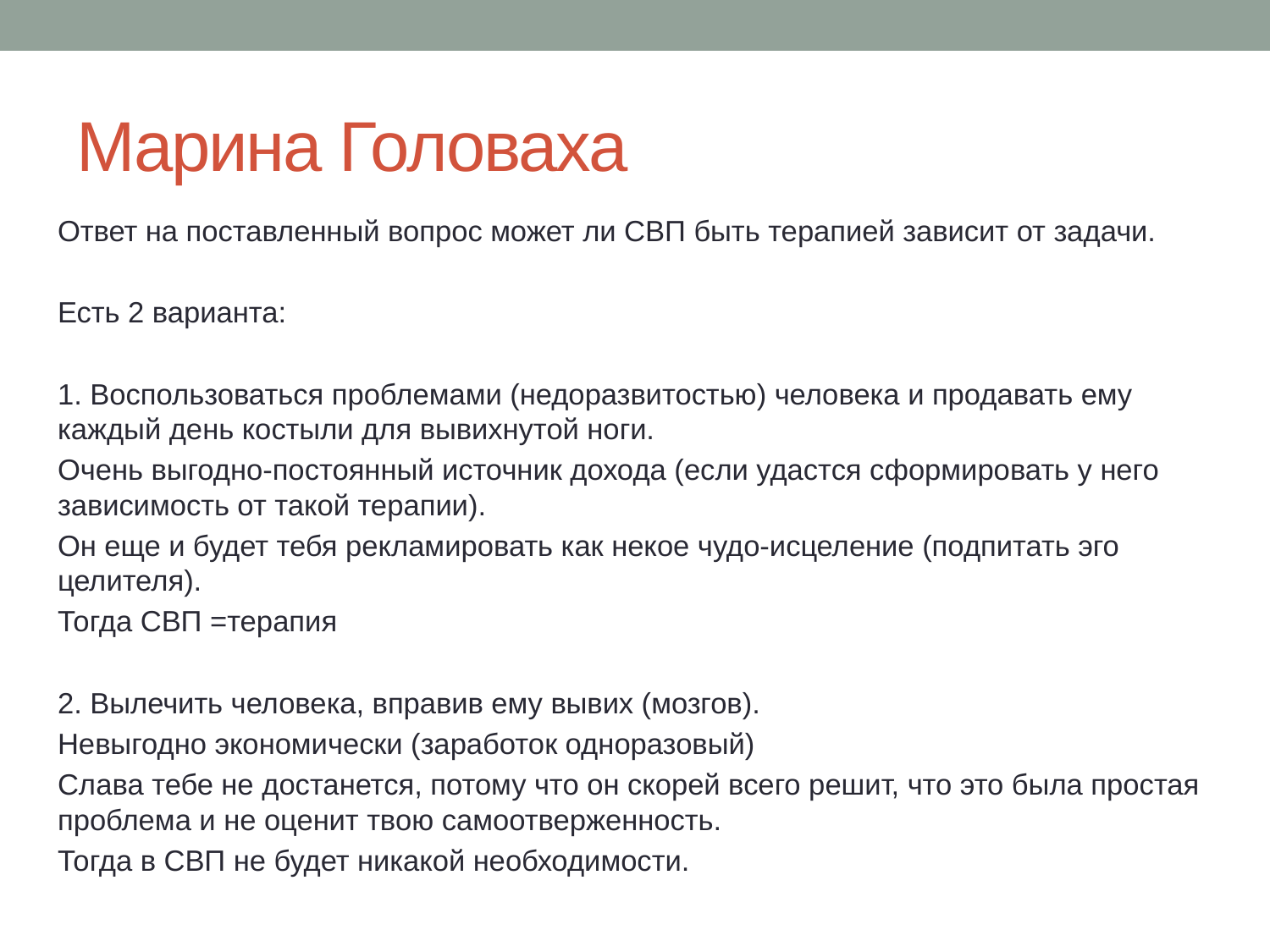

# Марина Головаха
Ответ на поставленный вопрос может ли СВП быть терапией зависит от задачи.

Есть 2 варианта:

1. Воспользоваться проблемами (недоразвитостью) человека и продавать ему каждый день костыли для вывихнутой ноги.
Очень выгодно-постоянный источник дохода (если удастся сформировать у него зависимость от такой терапии).
Он еще и будет тебя рекламировать как некое чудо-исцеление (подпитать эго целителя).
Тогда СВП =терапия

2. Вылечить человека, вправив ему вывих (мозгов).
Невыгодно экономически (заработок одноразовый)
Слава тебе не достанется, потому что он скорей всего решит, что это была простая проблема и не оценит твою самоотверженность.
Тогда в СВП не будет никакой необходимости.